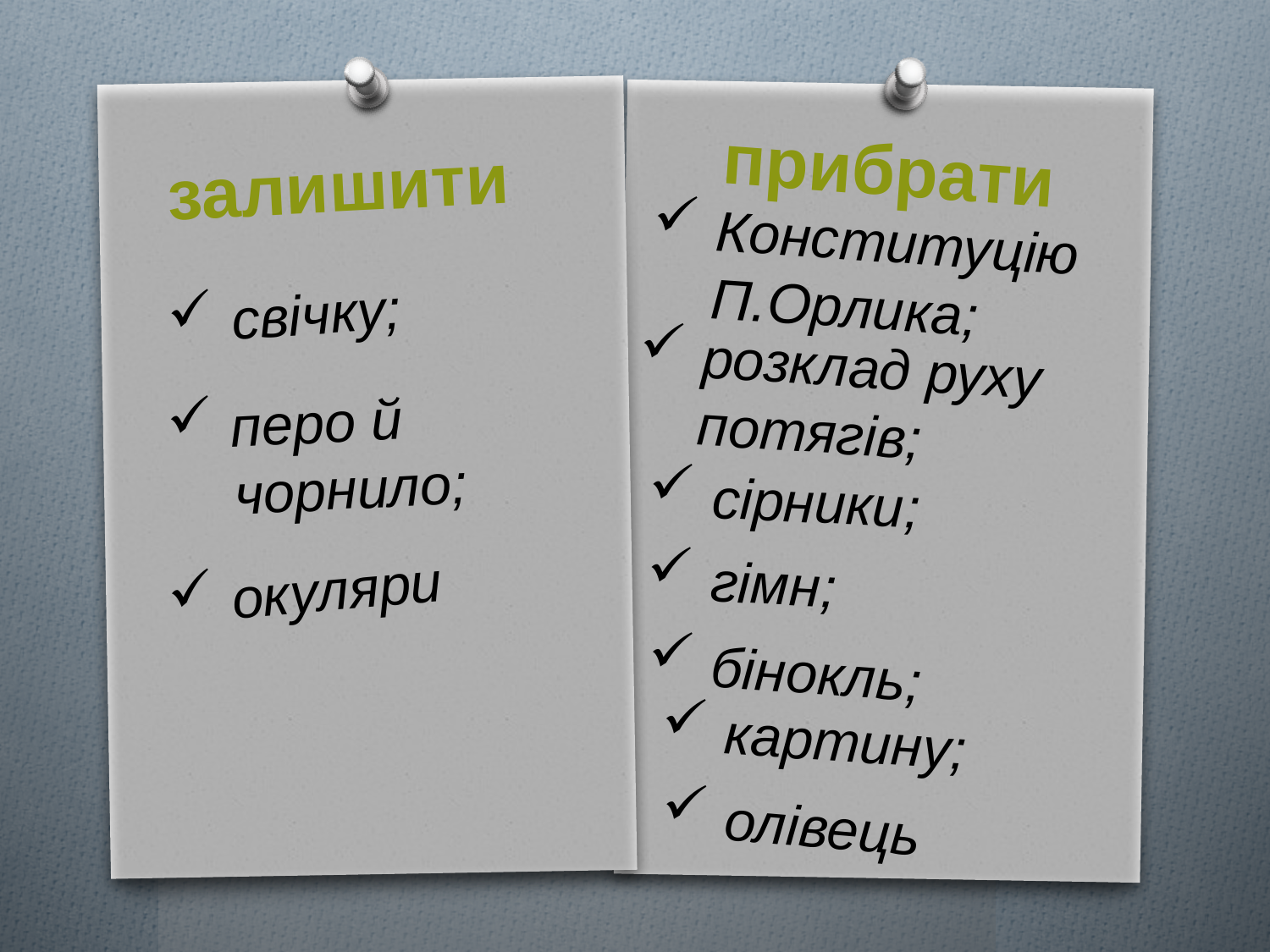

прибрати
залишити
Конституцію П.Орлика;
свічку;
розклад руху потягів;
перо й чорнило;
сірники;
гімн;
окуляри
бінокль;
картину;
олівець